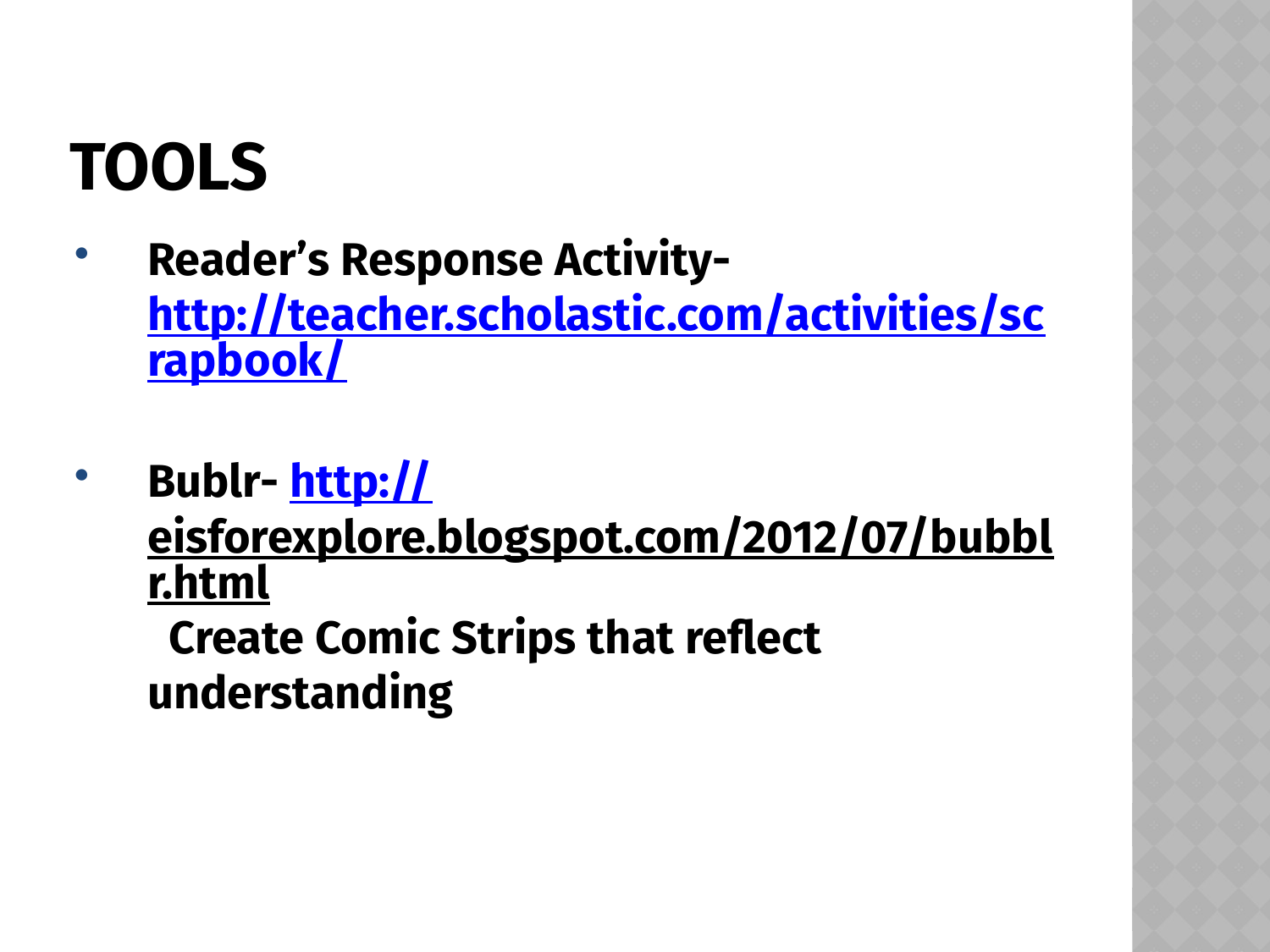

# Tools
Reader’s Response Activity- http://teacher.scholastic.com/activities/scrapbook/
Bublr- http://eisforexplore.blogspot.com/2012/07/bubblr.html  Create Comic Strips that reflect understanding